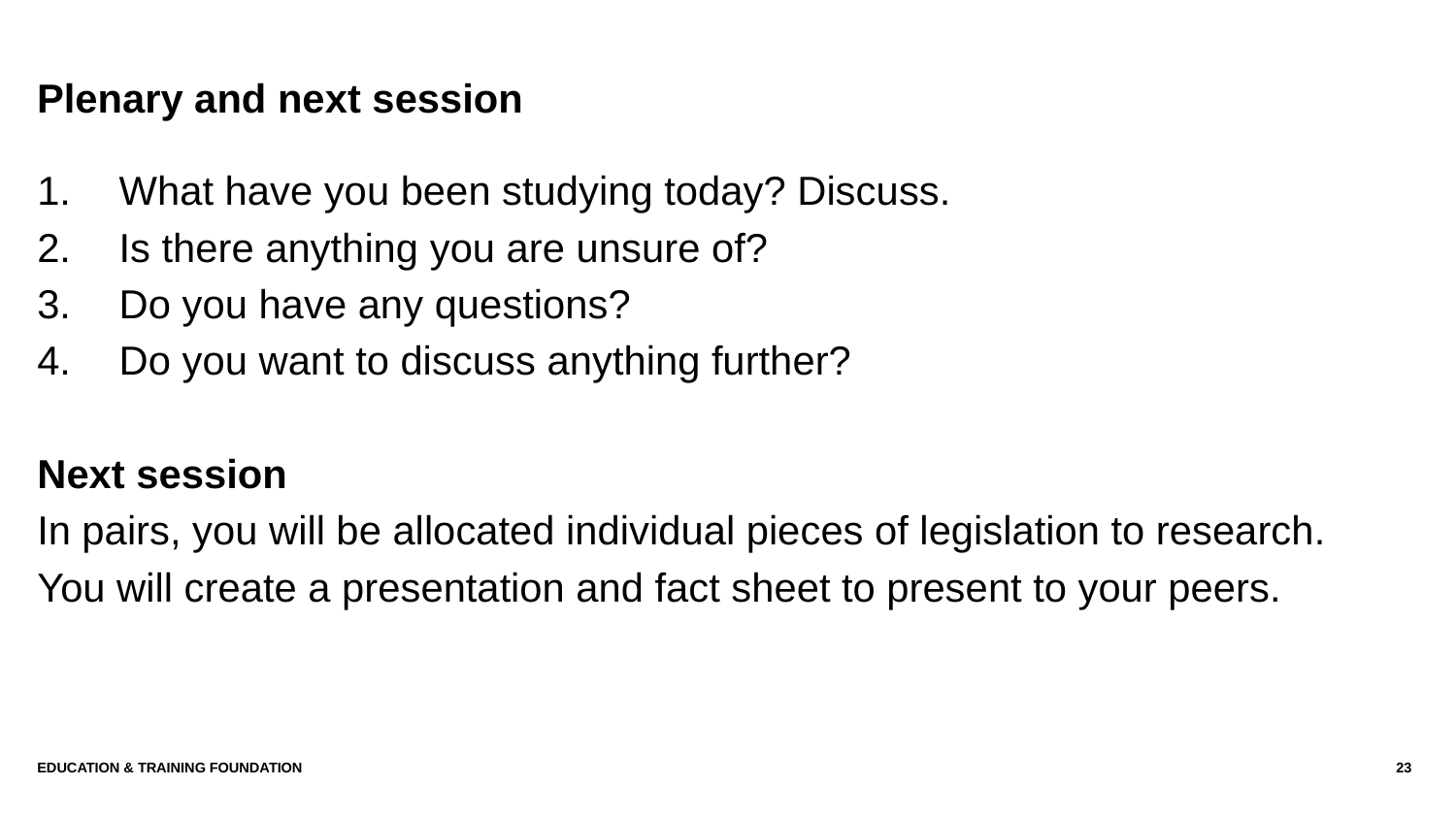

# Plenary and next session
What have you been studying today? Discuss.
Is there anything you are unsure of?
Do you have any questions?
Do you want to discuss anything further?

Next session
In pairs, you will be allocated individual pieces of legislation to research. You will create a presentation and fact sheet to present to your peers.
Education & Training Foundation
23